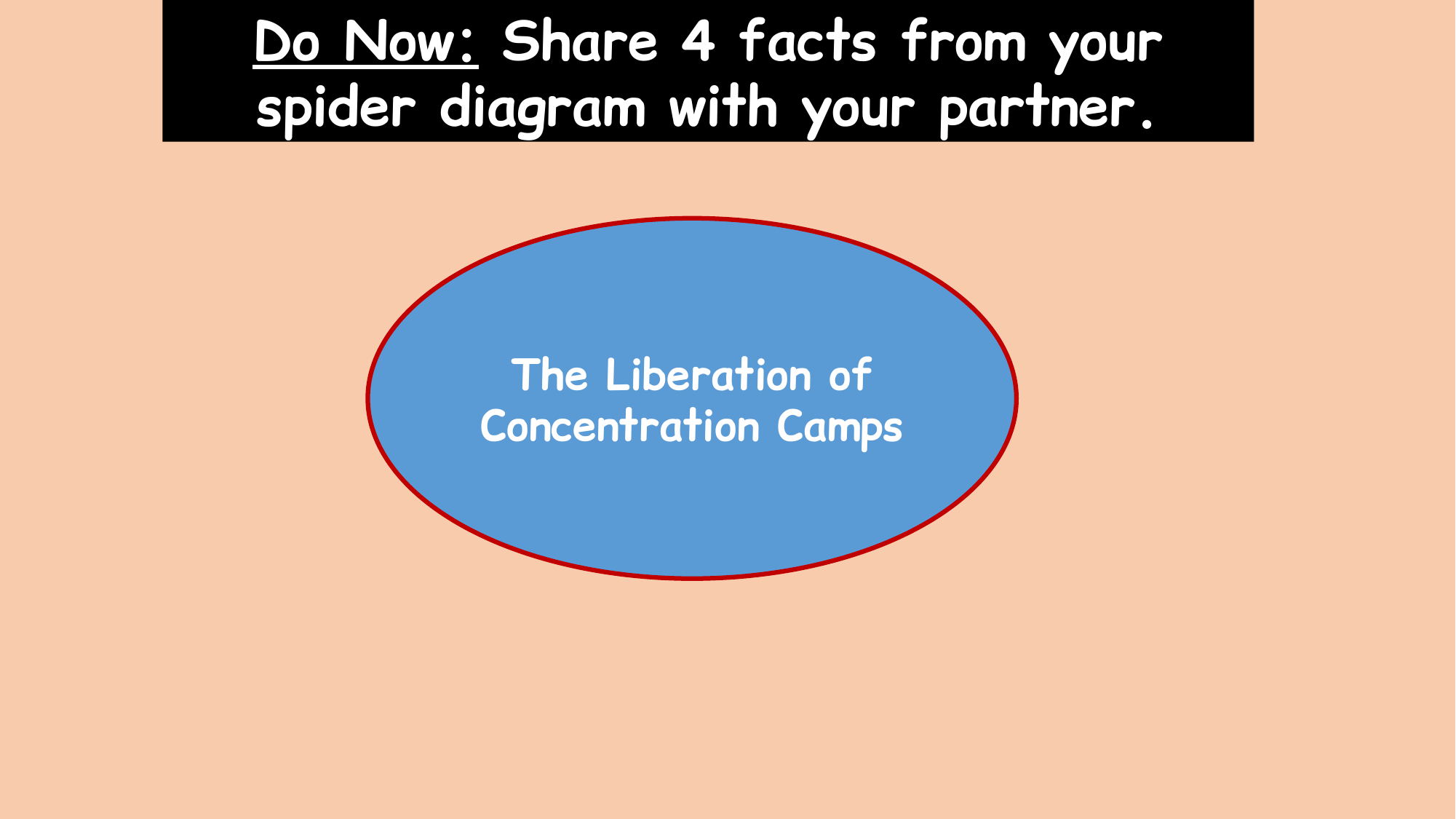

Do Now: Share 4 facts from your spider diagram with your partner.
The Liberation of Concentration Camps